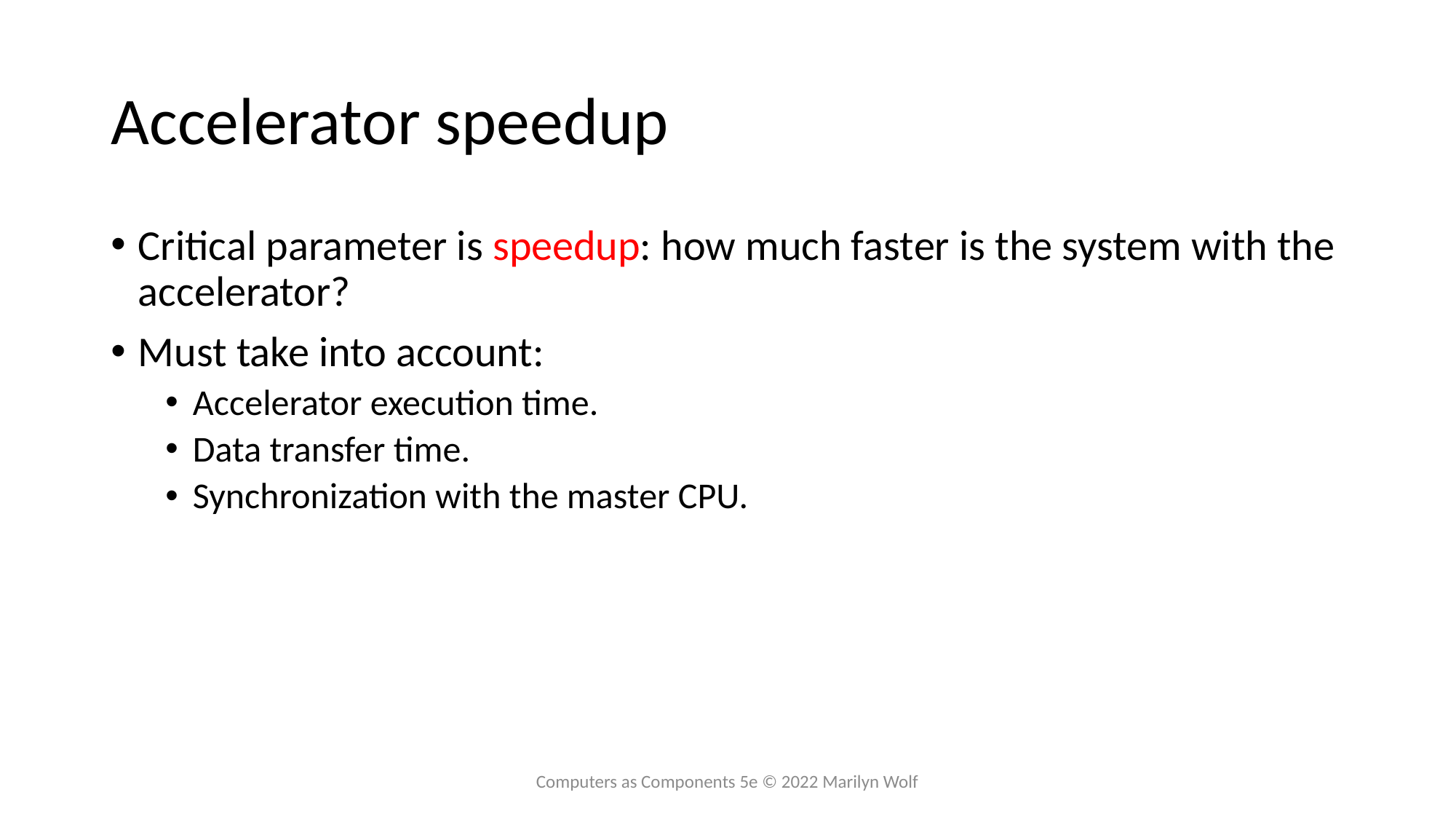

# Accelerator speedup
Critical parameter is speedup: how much faster is the system with the accelerator?
Must take into account:
Accelerator execution time.
Data transfer time.
Synchronization with the master CPU.
Computers as Components 5e © 2022 Marilyn Wolf